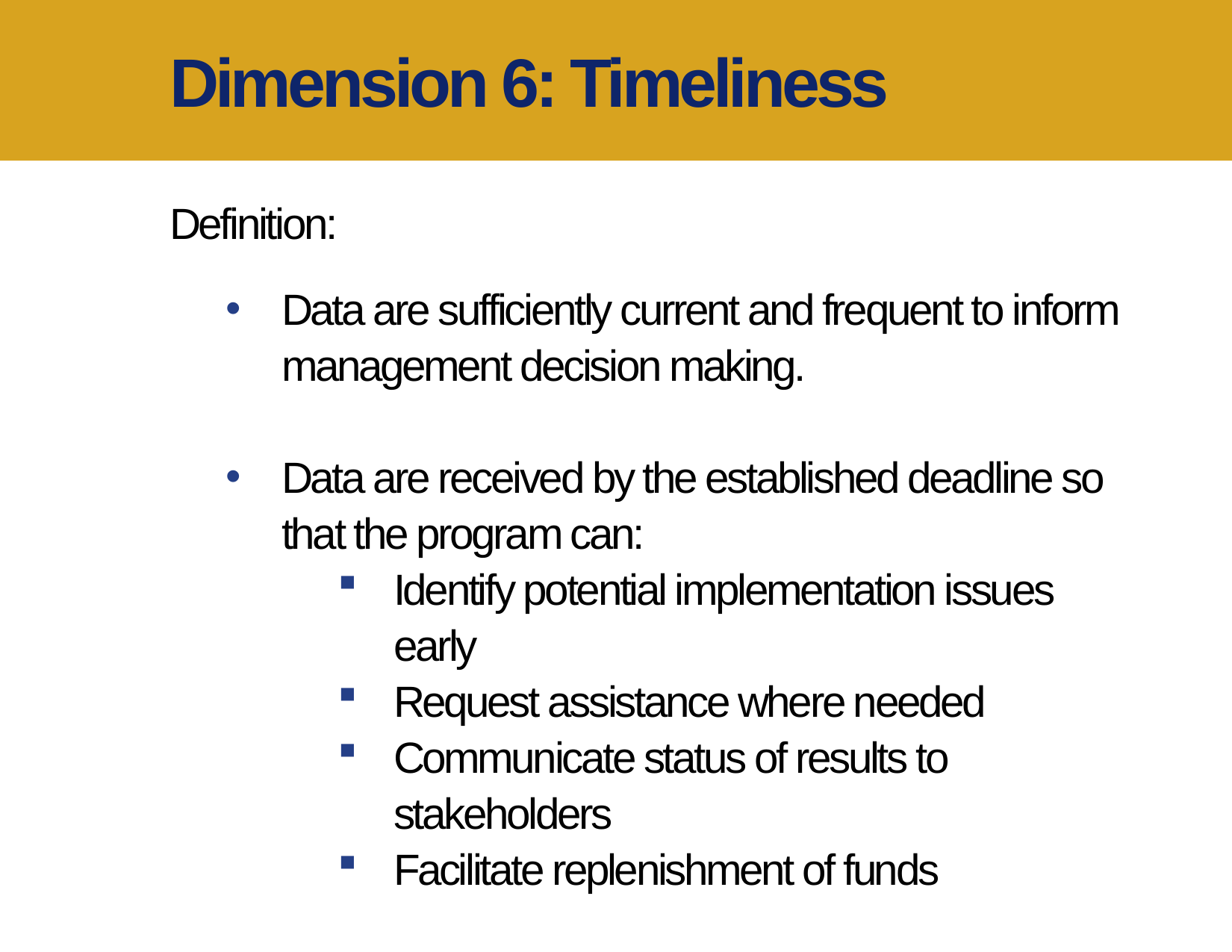

Dimension 6: Timeliness
Definition:

Data are sufficiently current and frequent to inform management decision making.

Data are received by the established deadline so that the program can:
Identify potential implementation issues early
Request assistance where needed
Communicate status of results to stakeholders
Facilitate replenishment of funds